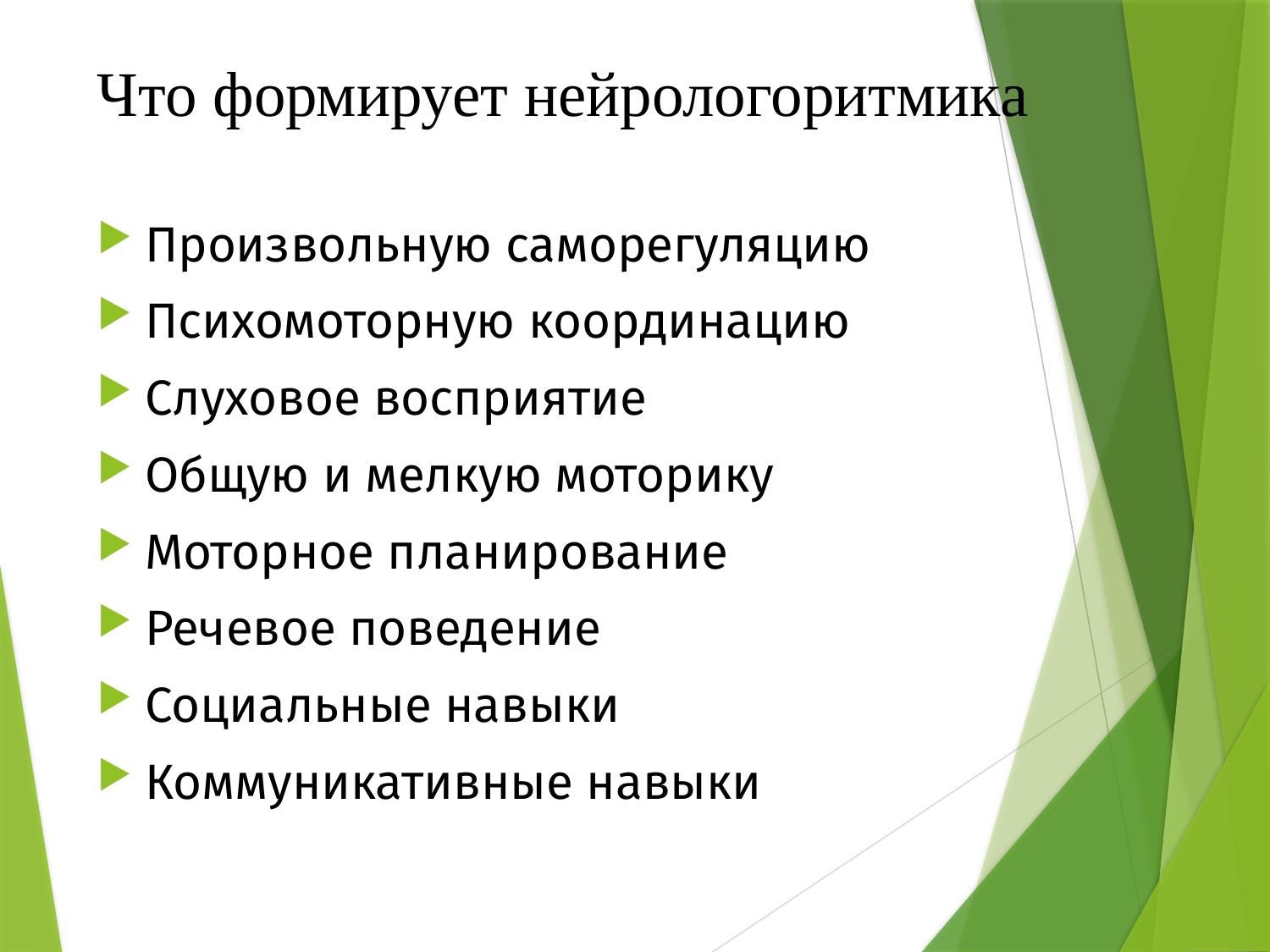

# Что формирует нейрологоритмика
Произвольную саморегуляцию
Психомоторную координацию
Слуховое восприятие
Общую и мелкую моторику
Моторное планирование
Речевое поведение
Социальные навыки
Коммуникативные навыки